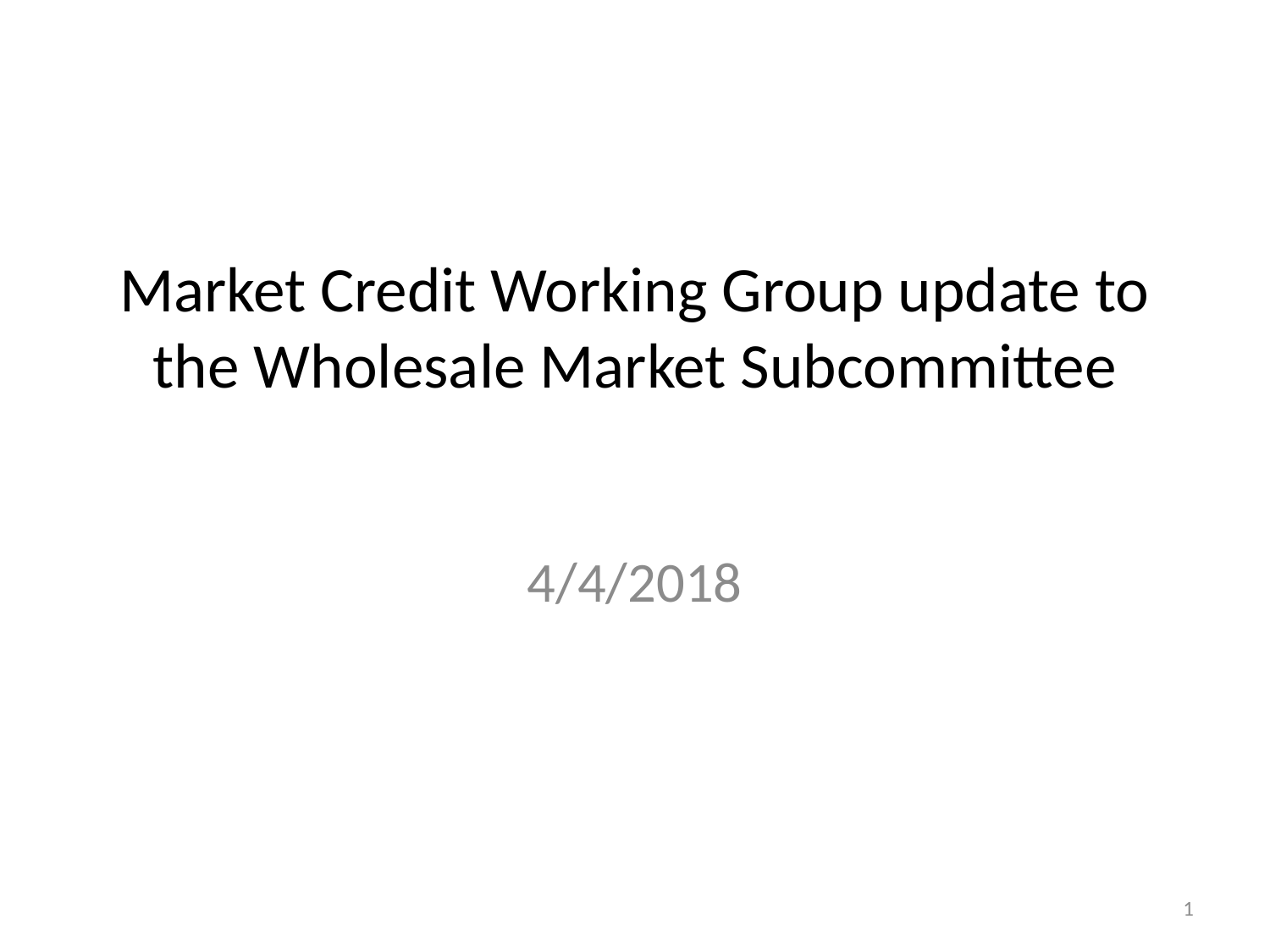

# Market Credit Working Group update to the Wholesale Market Subcommittee
4/4/2018
1